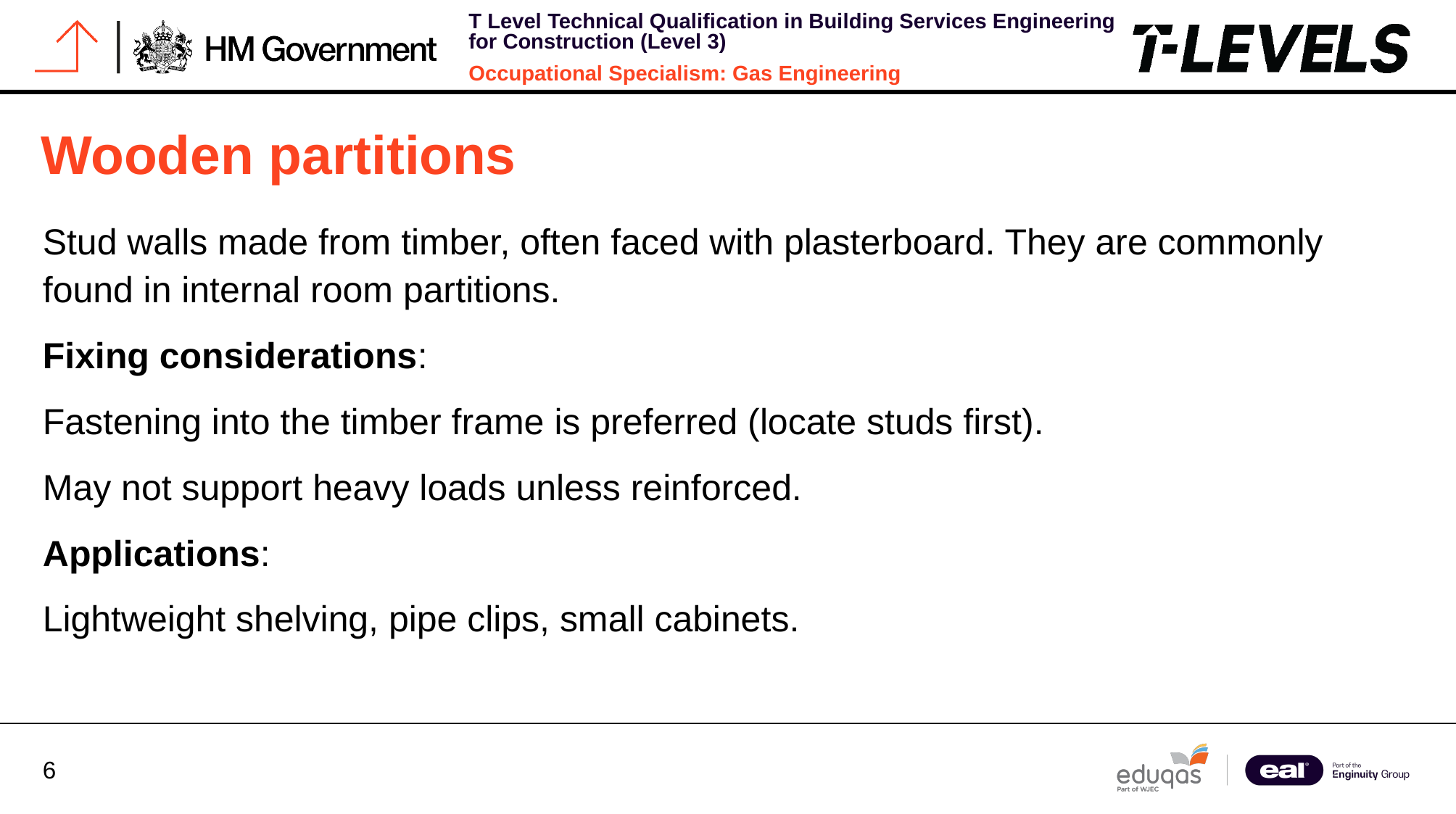

# Wooden partitions
Stud walls made from timber, often faced with plasterboard. They are commonly found in internal room partitions.
Fixing considerations:
Fastening into the timber frame is preferred (locate studs first).
May not support heavy loads unless reinforced.
Applications:
Lightweight shelving, pipe clips, small cabinets.